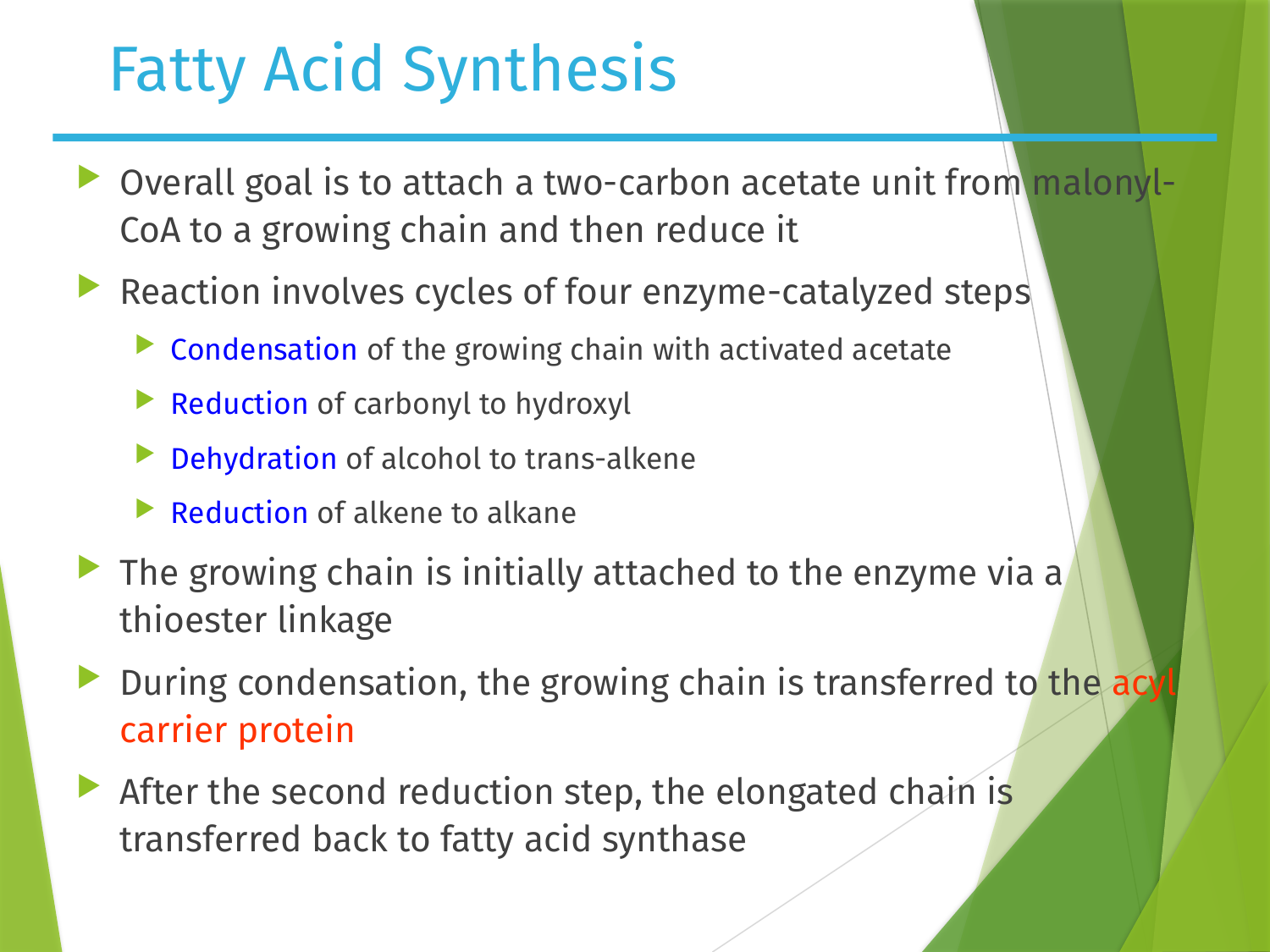

# Fatty Acid Synthesis

Overall goal is to attach a two-carbon acetate unit from malonyl-CoA to a growing chain and then reduce it
Reaction involves cycles of four enzyme-catalyzed steps
Condensation of the growing chain with activated acetate
Reduction of carbonyl to hydroxyl
Dehydration of alcohol to trans-alkene
Reduction of alkene to alkane
The growing chain is initially attached to the enzyme via a thioester linkage
During condensation, the growing chain is transferred to the acyl carrier protein
After the second reduction step, the elongated chain is transferred back to fatty acid synthase